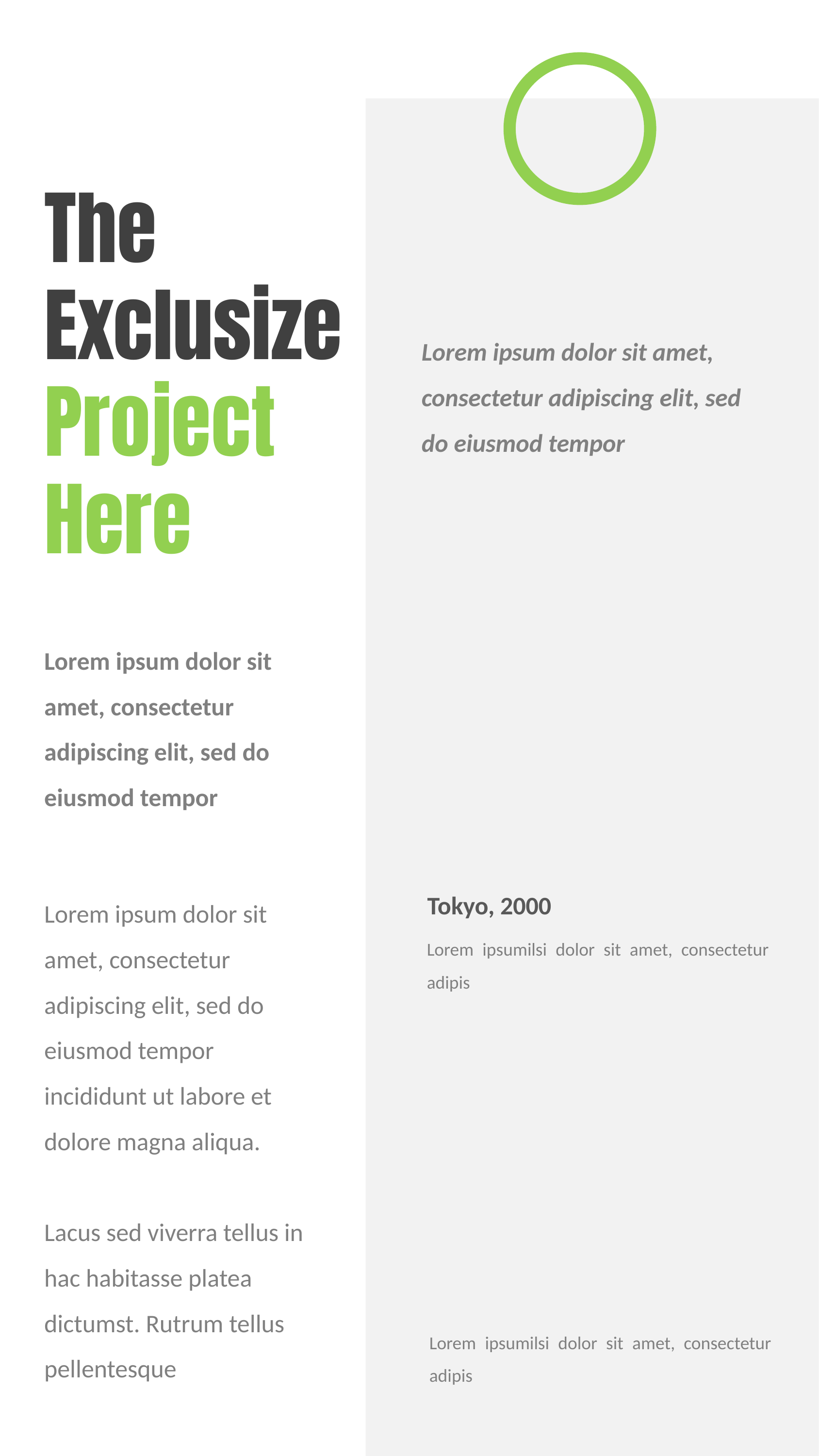

The
Exclusize Project
Here
Lorem ipsum dolor sit amet, consectetur adipiscing elit, sed do eiusmod tempor

Lorem ipsum dolor sit amet, consectetur adipiscing elit, sed do eiusmod tempor
Lorem ipsum dolor sit amet, consectetur adipiscing elit, sed do eiusmod tempor incididunt ut labore et dolore magna aliqua.

Lacus sed viverra tellus in hac habitasse platea dictumst. Rutrum tellus pellentesque
Tokyo, 2000
Lorem ipsumilsi dolor sit amet, consectetur adipis

Lorem ipsumilsi dolor sit amet, consectetur adipis